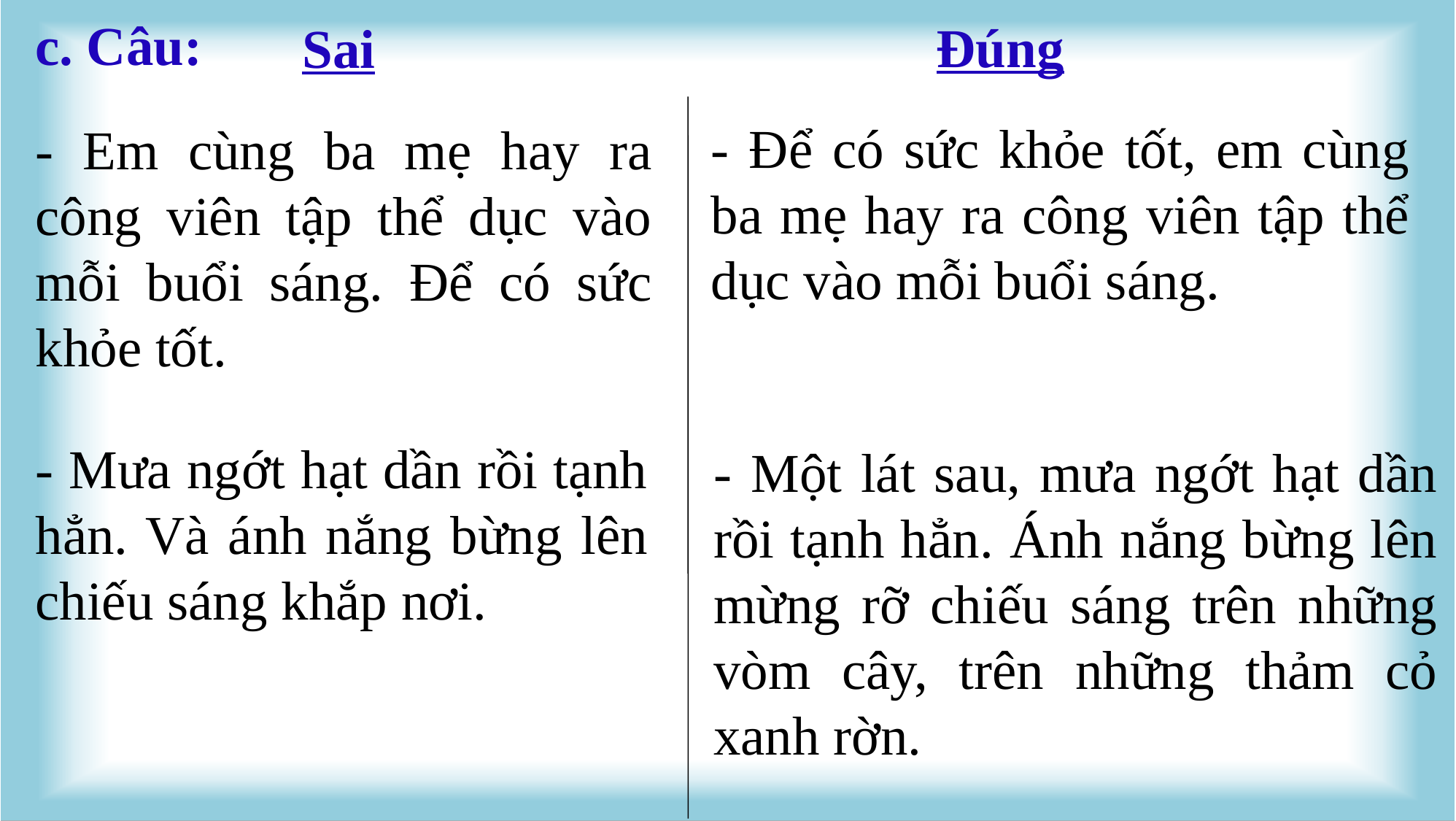

c. Câu:
Đúng
Sai

- Để có sức khỏe tốt, em cùng ba mẹ hay ra công viên tập thể dục vào mỗi buổi sáng.
- Em cùng ba mẹ hay ra công viên tập thể dục vào mỗi buổi sáng. Để có sức khỏe tốt.

- Mưa ngớt hạt dần rồi tạnh hẳn. Và ánh nắng bừng lên chiếu sáng khắp nơi.
- Một lát sau, mưa ngớt hạt dần rồi tạnh hẳn. Ánh nắng bừng lên mừng rỡ chiếu sáng trên những vòm cây, trên những thảm cỏ xanh rờn.